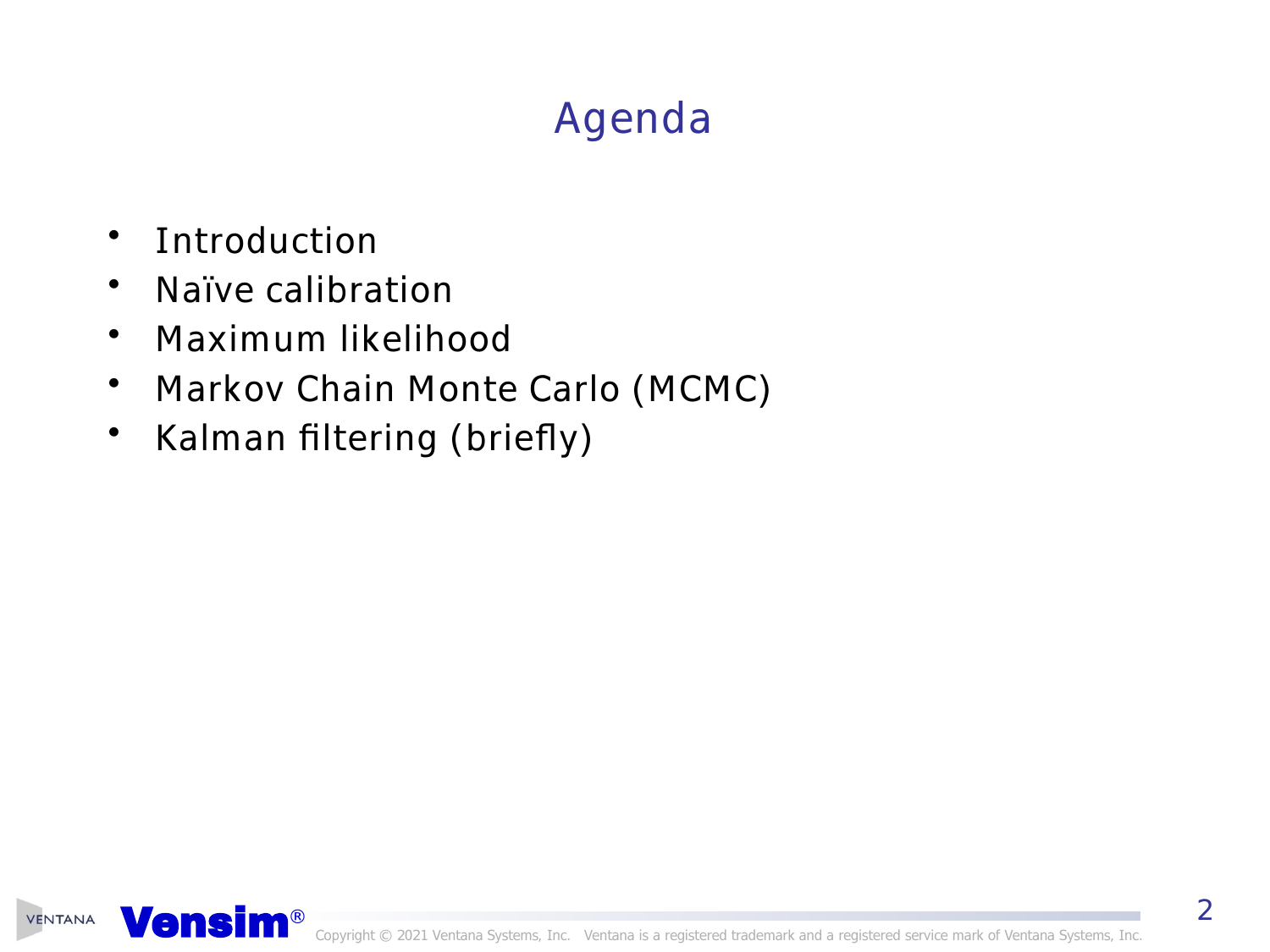

# Agenda
Introduction
Naïve calibration
Maximum likelihood
Markov Chain Monte Carlo (MCMC)
Kalman filtering (briefly)